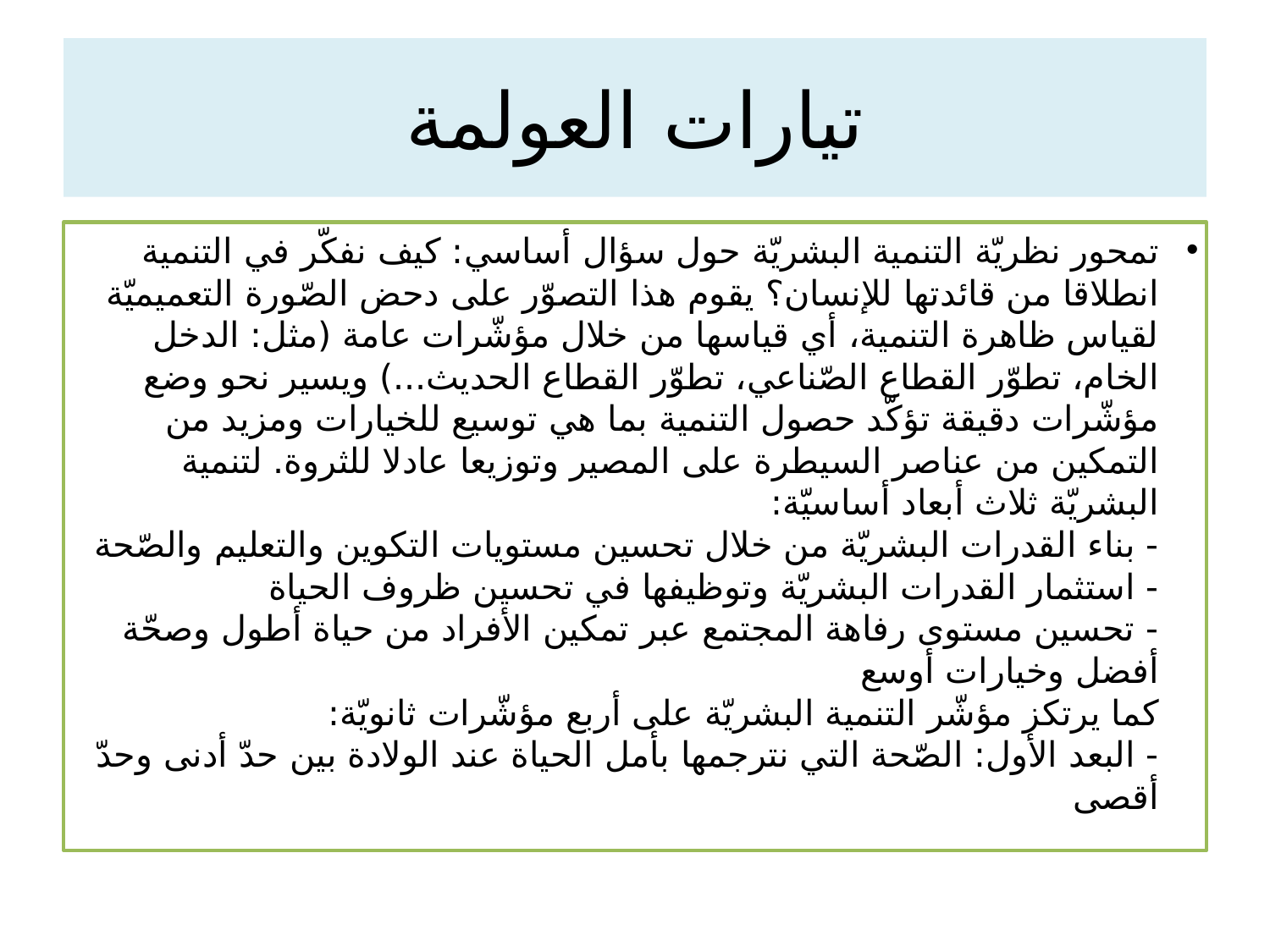

# تيارات العولمة
تمحور نظريّة التنمية البشريّة حول سؤال أساسي: كيف نفكّر في التنمية انطلاقا من قائدتها للإنسان؟ يقوم هذا التصوّر على دحض الصّورة التعميميّة لقياس ظاهرة التنمية، أي قياسها من خلال مؤشّرات عامة (مثل: الدخل الخام، تطوّر القطاع الصّناعي، تطوّر القطاع الحديث...) ويسير نحو وضع مؤشّرات دقيقة تؤكّد حصول التنمية بما هي توسيع للخيارات ومزيد من التمكين من عناصر السيطرة على المصير وتوزيعا عادلا للثروة. لتنمية البشريّة ثلاث أبعاد أساسيّة:
- بناء القدرات البشريّة من خلال تحسين مستويات التكوين والتعليم والصّحة
- استثمار القدرات البشريّة وتوظيفها في تحسين ظروف الحياة
- تحسين مستوى رفاهة المجتمع عبر تمكين الأفراد من حياة أطول وصحّة أفضل وخيارات أوسع
كما يرتكز مؤشّر التنمية البشريّة على أربع مؤشّرات ثانويّة:
- البعد الأول: الصّحة التي نترجمها بأمل الحياة عند الولادة بين حدّ أدنى وحدّ أقصى